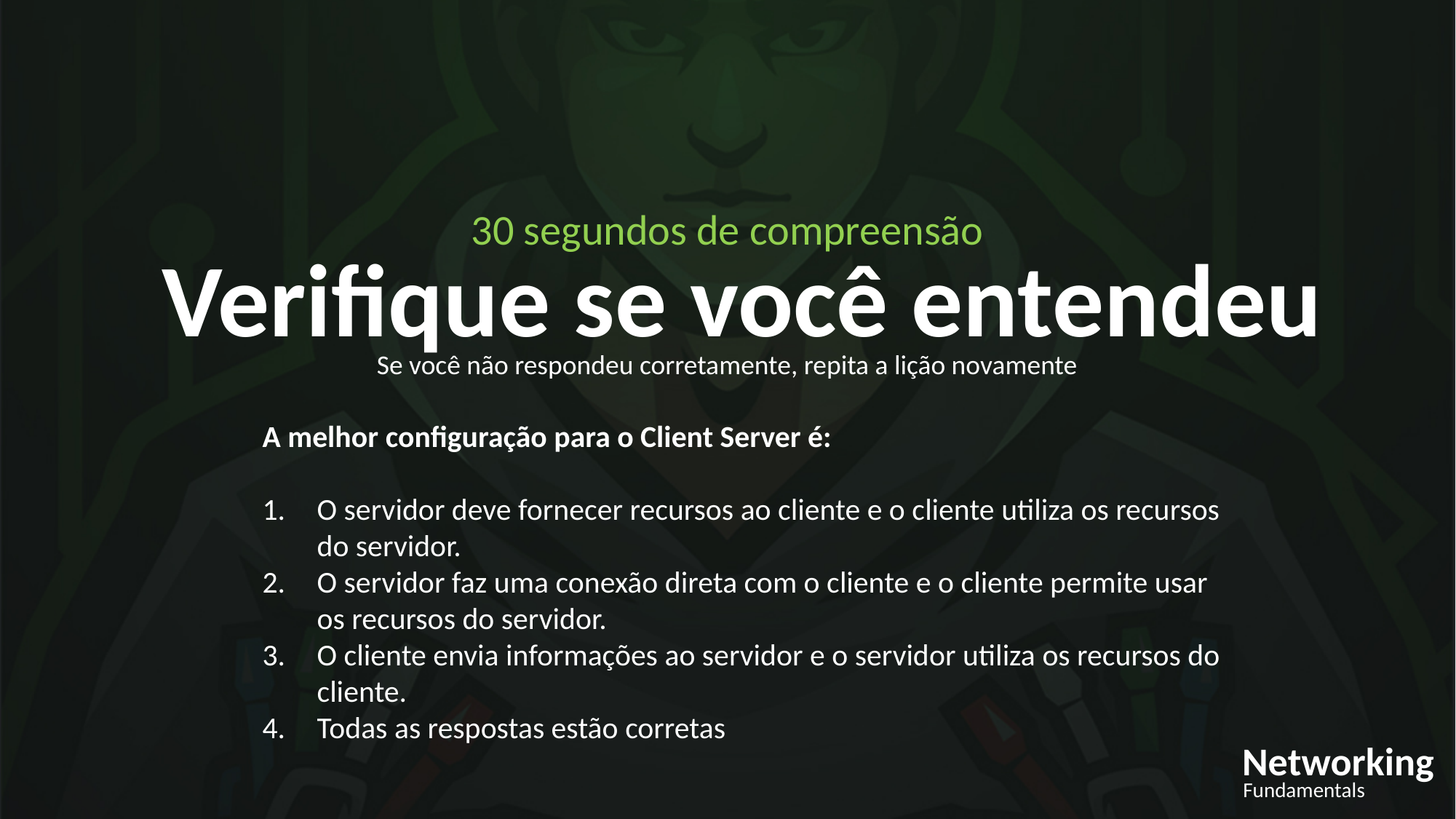

30 segundos de compreensão
Verifique se você entendeu
Se você não respondeu corretamente, repita a lição novamente
A melhor configuração para o Client Server é:

O servidor deve fornecer recursos ao cliente e o cliente utiliza os recursos do servidor.
O servidor faz uma conexão direta com o cliente e o cliente permite usar os recursos do servidor.
O cliente envia informações ao servidor e o servidor utiliza os recursos do cliente.
Todas as respostas estão corretas
Networking
Fundamentals